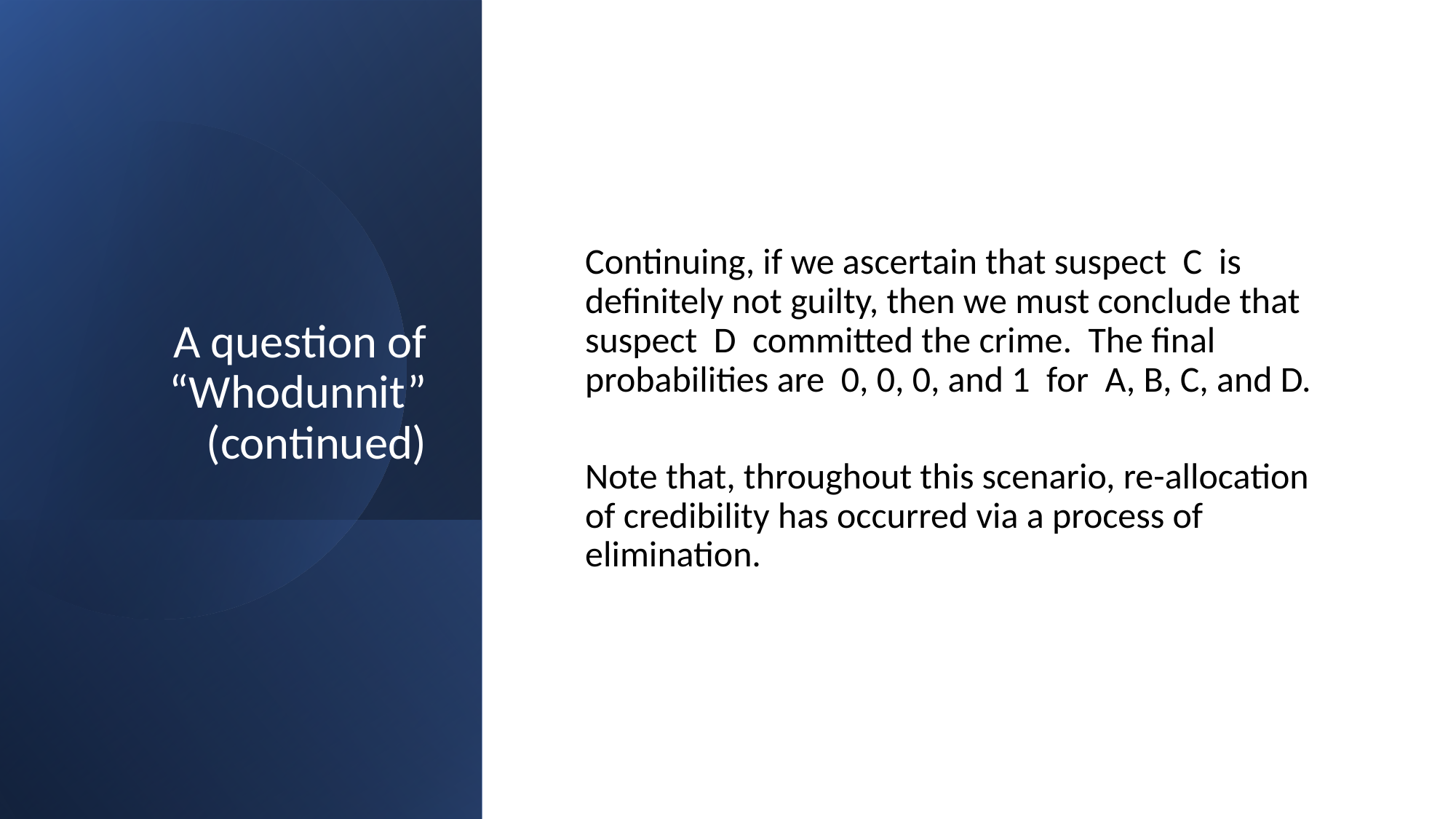

# A question of “Whodunnit” (continued)
Continuing, if we ascertain that suspect  C  is definitely not guilty, then we must conclude that suspect  D  committed the crime.  The final probabilities are  0, 0, 0, and 1  for  A, B, C, and D.

Note that, throughout this scenario, re-allocation of credibility has occurred via a process of elimination.